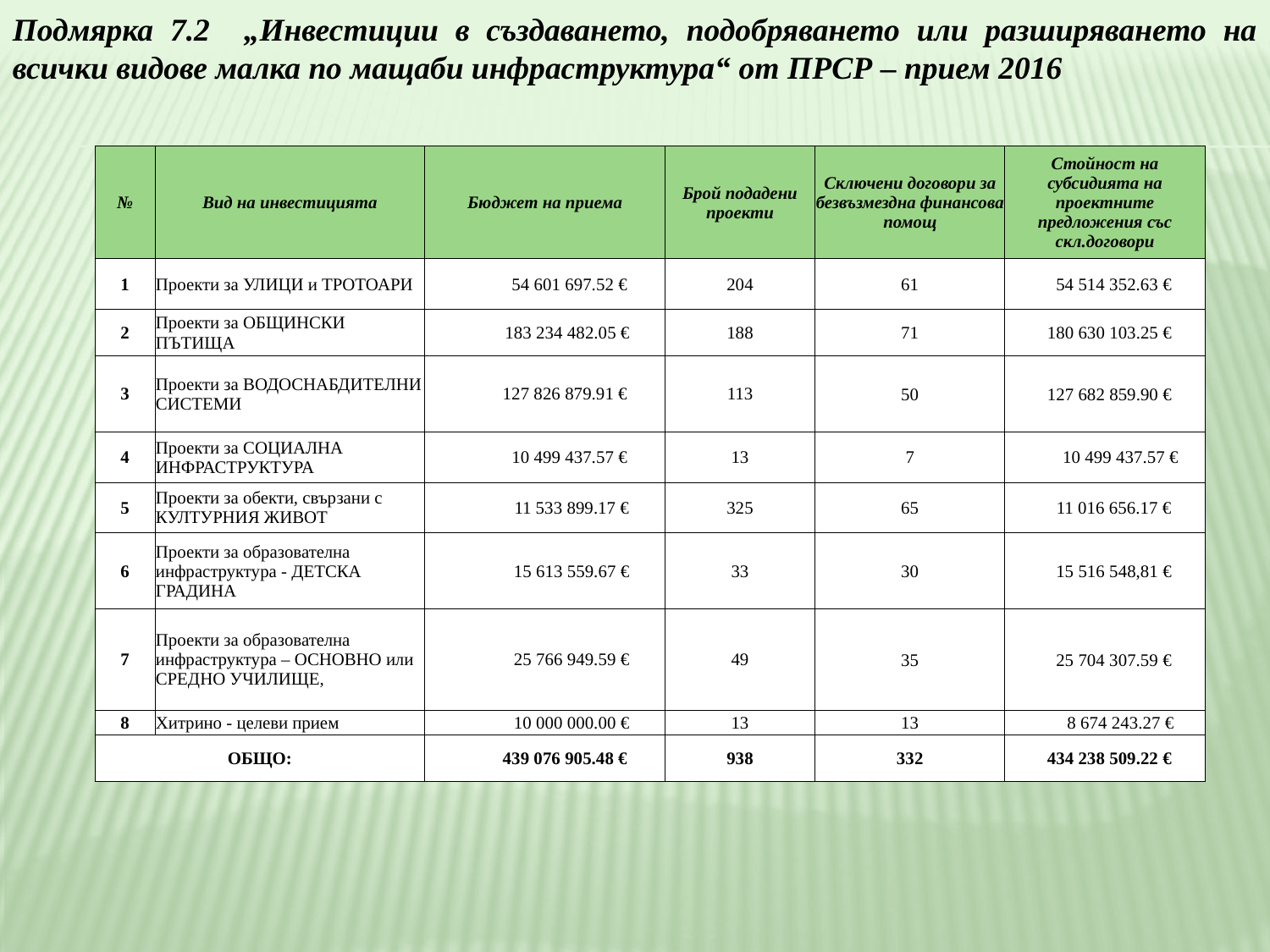

Подмярка 7.2  „Инвестиции в създаването, подобряването или разширяването на всички видове малка по мащаби инфраструктура“ от ПРСР – прием 2016
| № | Вид на инвестицията | Бюджет на приема | Брой подадени проекти | Сключени договори за безвъзмездна финансова помощ | Стойност на субсидията на проектните предложения със скл.договори |
| --- | --- | --- | --- | --- | --- |
| 1 | Проекти за УЛИЦИ и ТРОТОАРИ | 54 601 697.52 € | 204 | 61 | 54 514 352.63 € |
| 2 | Проекти за ОБЩИНСКИ ПЪТИЩА | 183 234 482.05 € | 188 | 71 | 180 630 103.25 € |
| 3 | Проекти за ВОДОСНАБДИТЕЛНИ СИСТЕМИ | 127 826 879.91 € | 113 | 50 | 127 682 859.90 € |
| 4 | Проекти за СОЦИАЛНА ИНФРАСТРУКТУРА | 10 499 437.57 € | 13 | 7 | 10 499 437.57 € |
| 5 | Проекти за обекти, свързани с КУЛТУРНИЯ ЖИВОТ | 11 533 899.17 € | 325 | 65 | 11 016 656.17 € |
| 6 | Проекти за образователна инфраструктура - ДЕТСКА ГРАДИНА | 15 613 559.67 € | 33 | 30 | 15 516 548,81 € |
| 7 | Проекти за образователна инфраструктура – ОСНОВНО или СРЕДНО УЧИЛИЩЕ, | 25 766 949.59 € | 49 | 35 | 25 704 307.59 € |
| 8 | Хитрино - целеви прием | 10 000 000.00 € | 13 | 13 | 8 674 243.27 € |
| ОБЩО: |  | 439 076 905.48 € | 938 | 332 | 434 238 509.22 € |